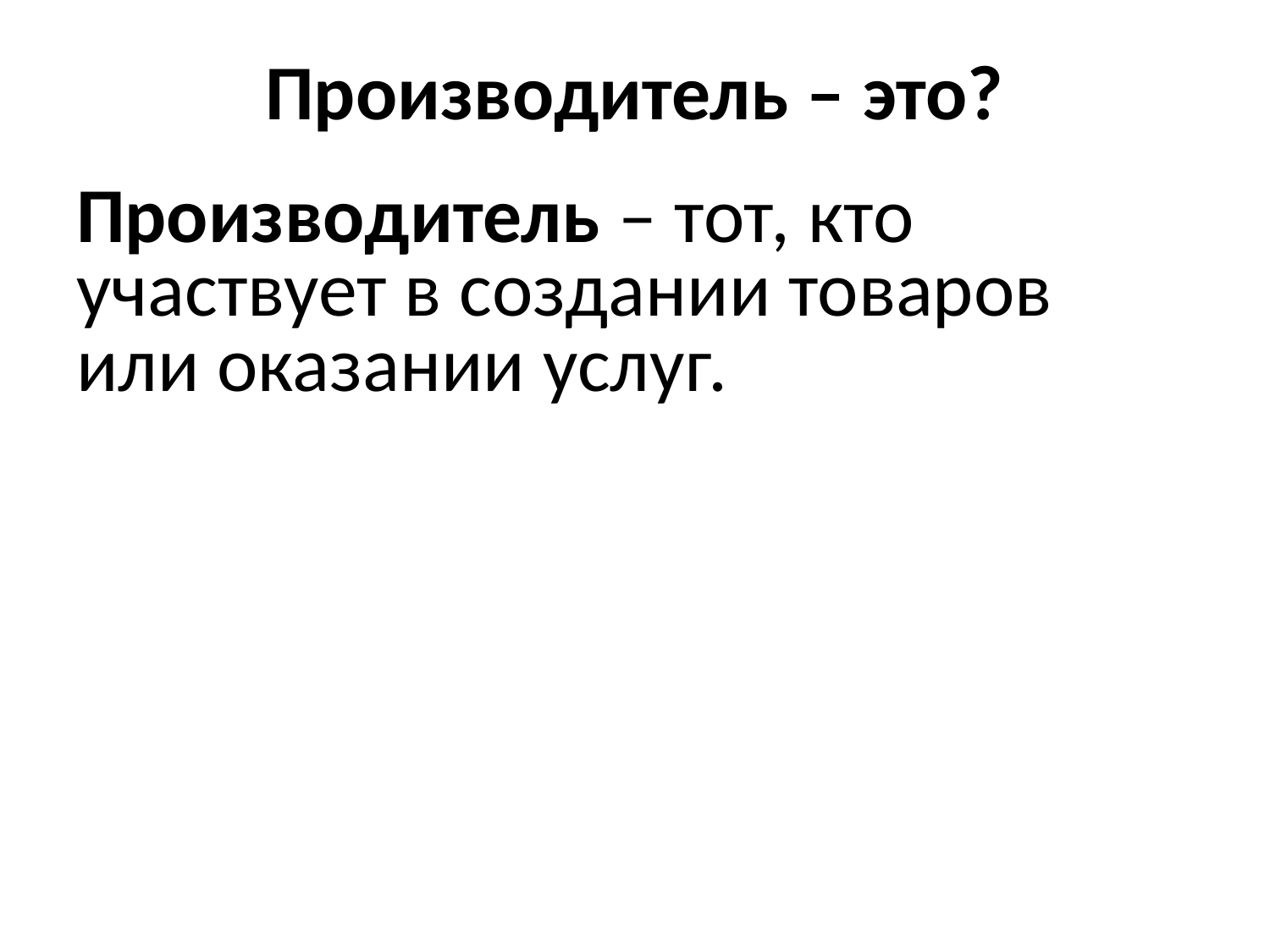

# Производитель – это?
Производитель – тот, кто участвует в создании товаров или оказании услуг.